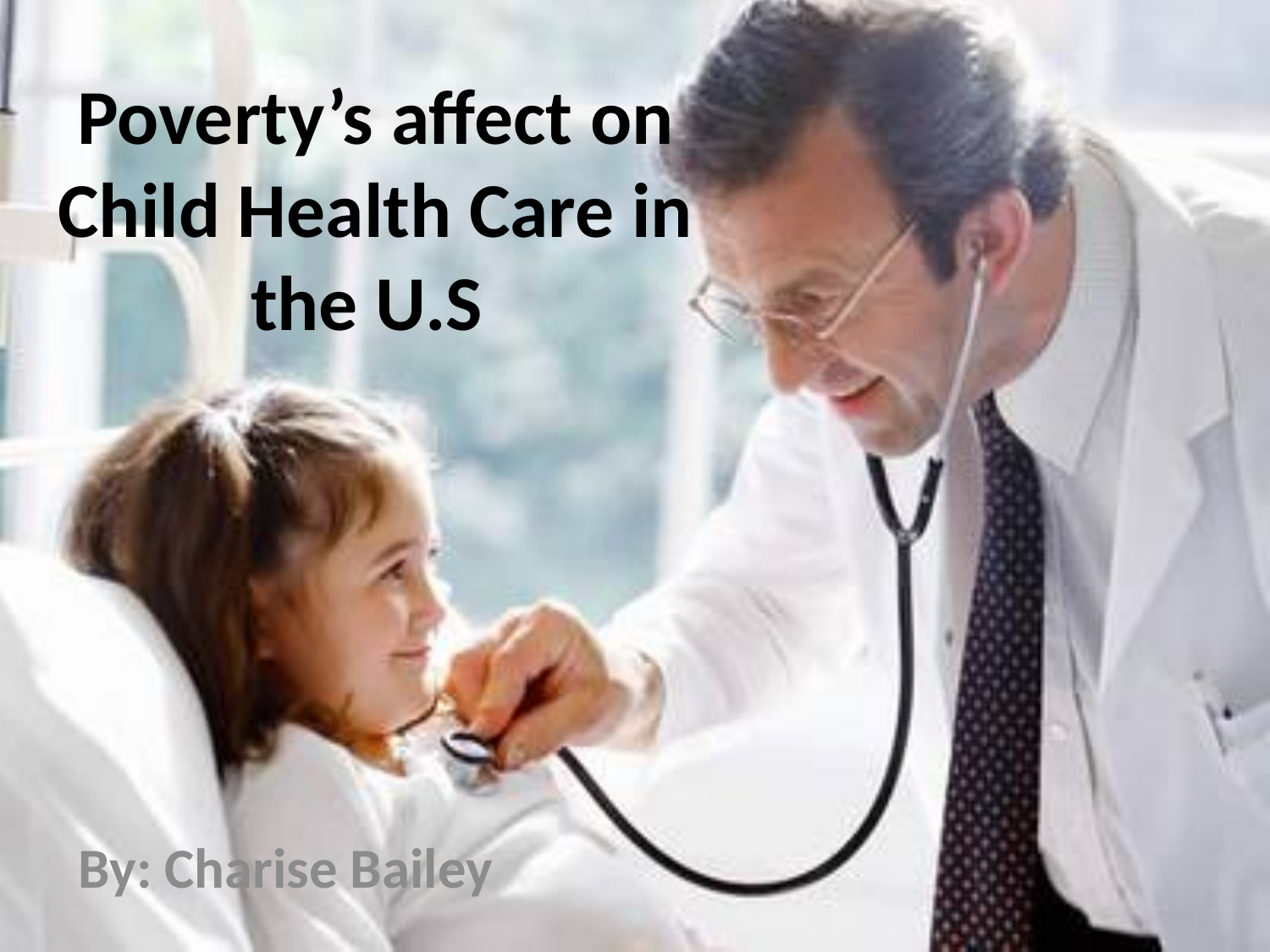

# Poverty’s affect on Child Health Care in the U.S
By: Charise Bailey